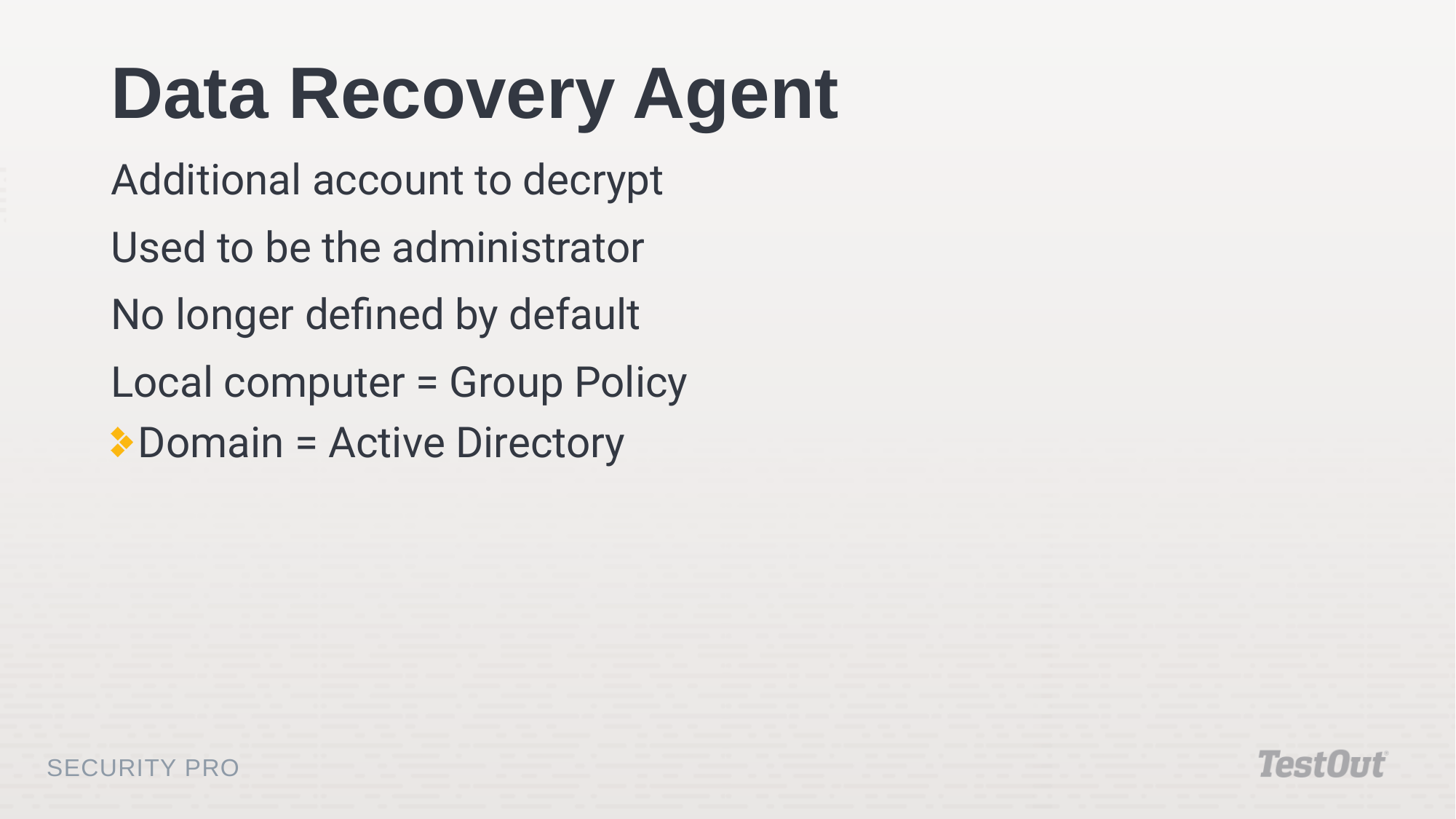

# Data Recovery Agent
Additional account to decrypt
Used to be the administrator
No longer defined by default
Local computer = Group Policy
Domain = Active Directory
Security Pro